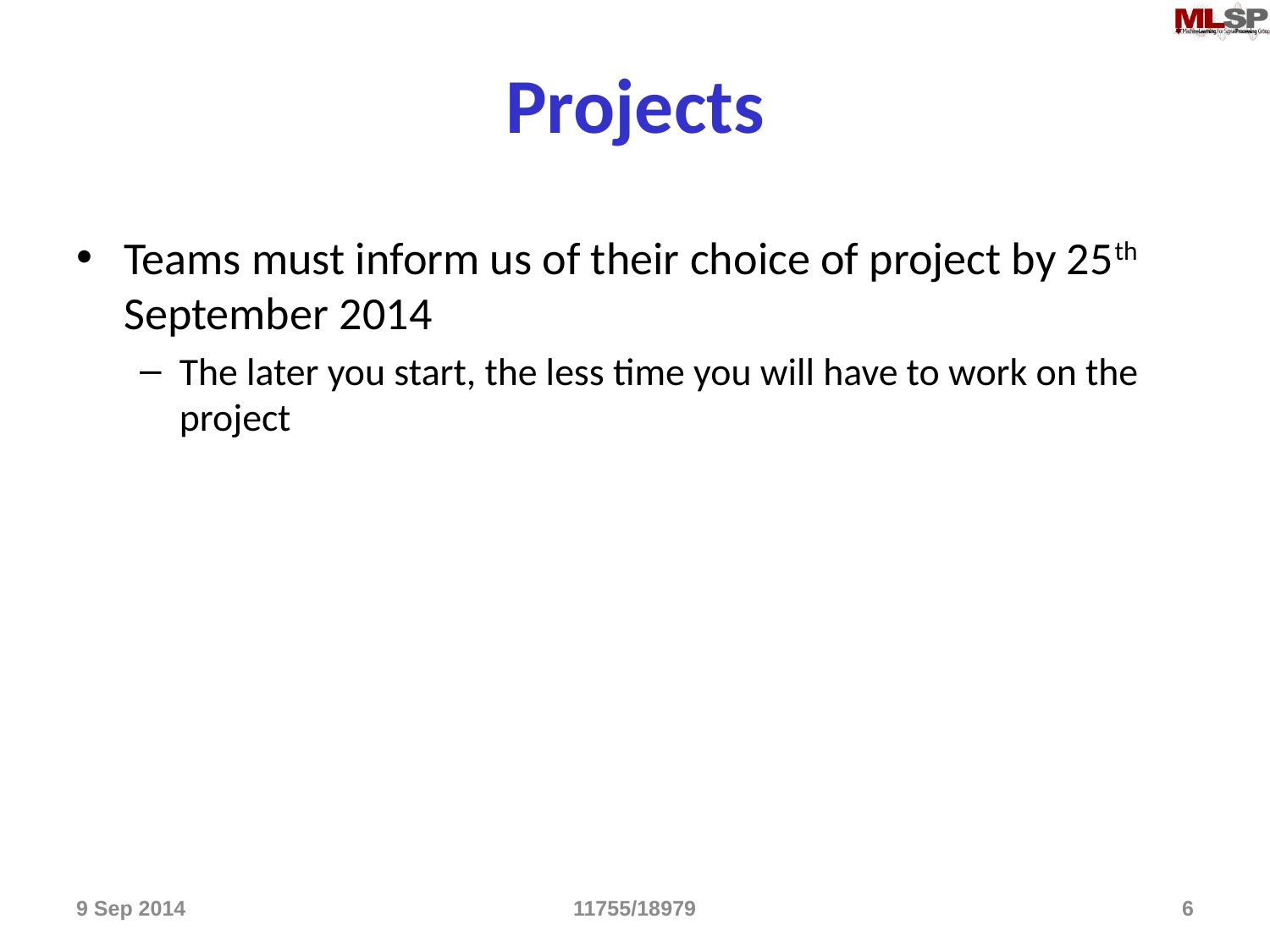

# Projects
Teams must inform us of their choice of project by 25th September 2014
The later you start, the less time you will have to work on the project
9 Sep 2014
11755/18979
6